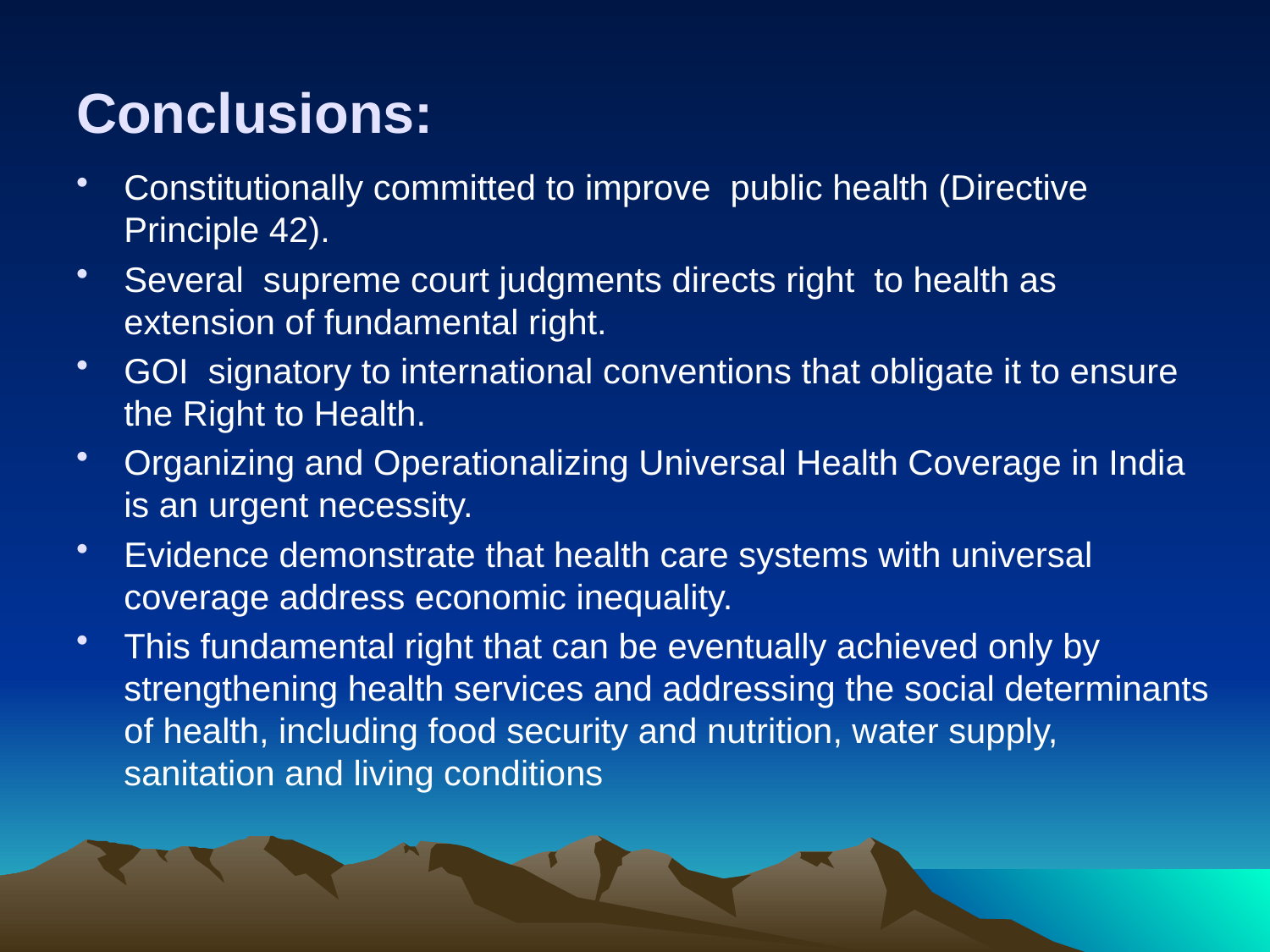

# Conclusions:
Constitutionally committed to improve  public health (Directive Principle 42).
Several  supreme court judgments directs right  to health as extension of fundamental right.
GOI  signatory to international conventions that obligate it to ensure the Right to Health.
Organizing and Operationalizing Universal Health Coverage in India is an urgent necessity.
Evidence demonstrate that health care systems with universal coverage address economic inequality.
This fundamental right that can be eventually achieved only by strengthening health services and addressing the social determinants of health, including food security and nutrition, water supply, sanitation and living conditions